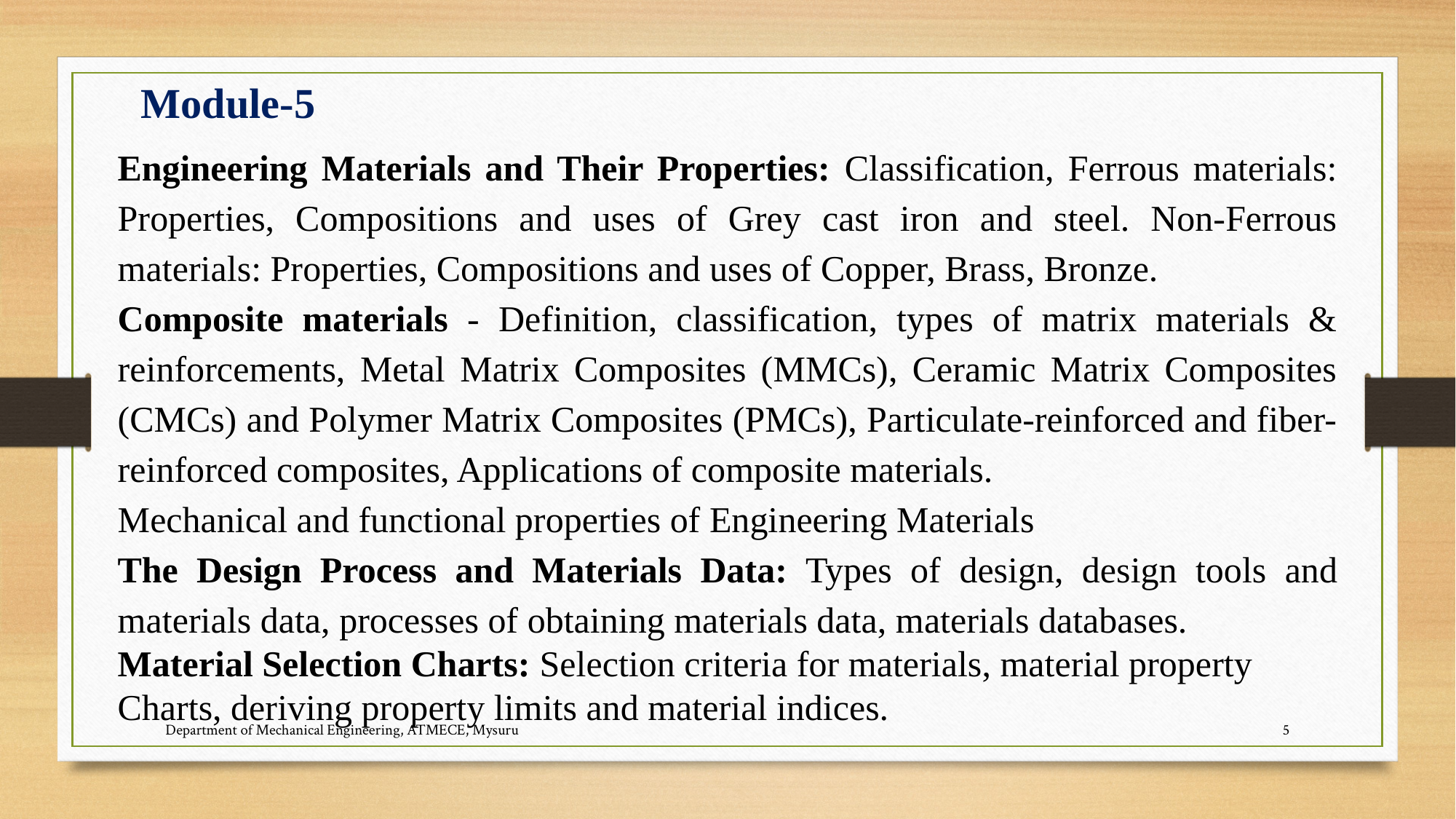

Module-5
Engineering Materials and Their Properties: Classification, Ferrous materials: Properties, Compositions and uses of Grey cast iron and steel. Non-Ferrous materials: Properties, Compositions and uses of Copper, Brass, Bronze.
Composite materials - Definition, classification, types of matrix materials & reinforcements, Metal Matrix Composites (MMCs), Ceramic Matrix Composites (CMCs) and Polymer Matrix Composites (PMCs), Particulate-reinforced and fiber- reinforced composites, Applications of composite materials.
Mechanical and functional properties of Engineering Materials
The Design Process and Materials Data: Types of design, design tools and materials data, processes of obtaining materials data, materials databases.
Material Selection Charts: Selection criteria for materials, material property Charts, deriving property limits and material indices.
Department of Mechanical Engineering, ATMECE, Mysuru
5